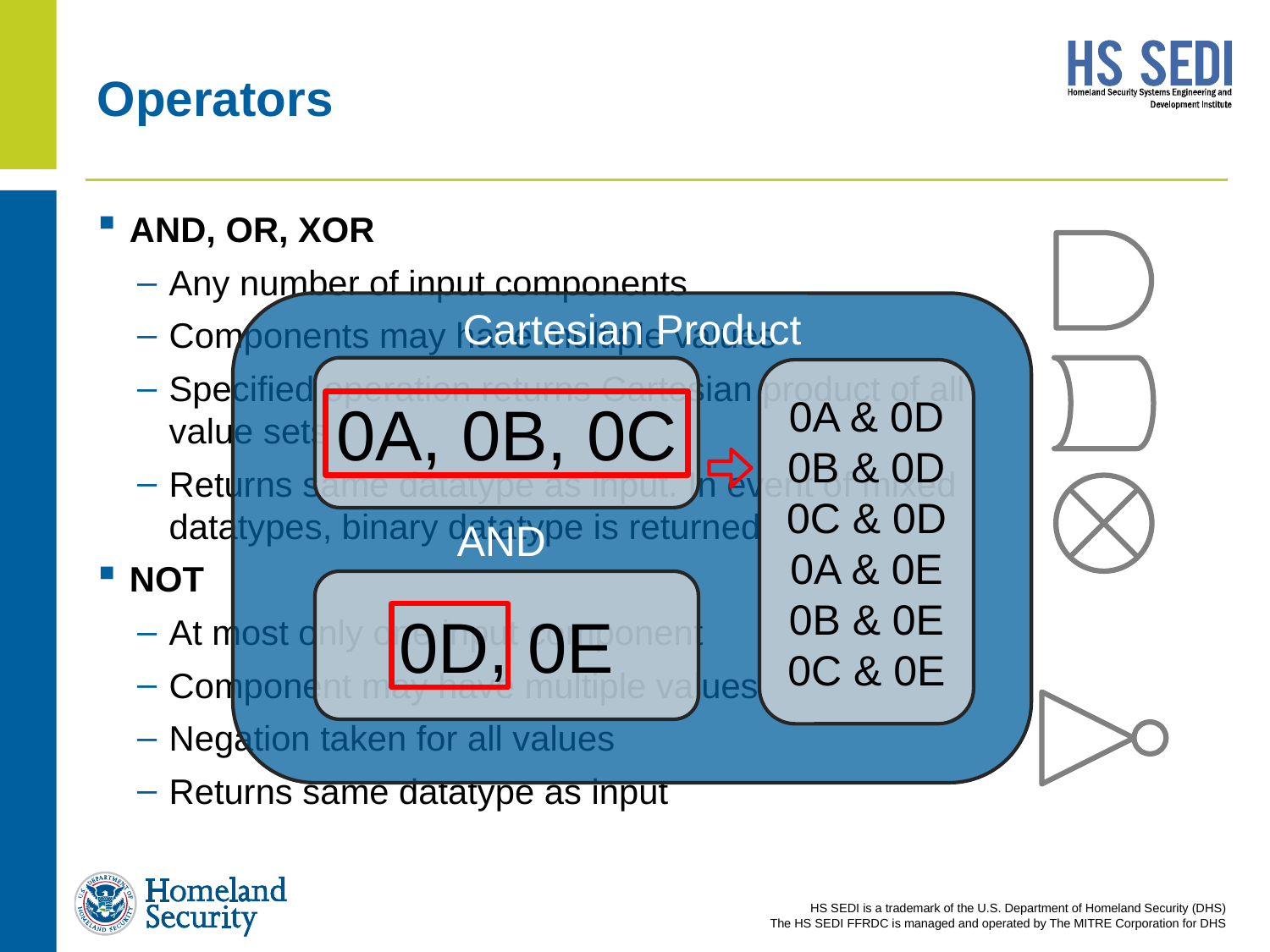

# Operators
AND, OR, XOR
Any number of input components
Components may have multiple values
Specified operation returns Cartesian product of all value sets
Returns same datatype as input. In event of mixed datatypes, binary datatype is returned
NOT
At most only one input component
Component may have multiple values
Negation taken for all values
Returns same datatype as input

Cartesian Product
0A, 0B, 0C

0A & 0D
0B & 0D
0C & 0D
0A & 0E
0B & 0E
0C & 0E

AND
0D, 0E